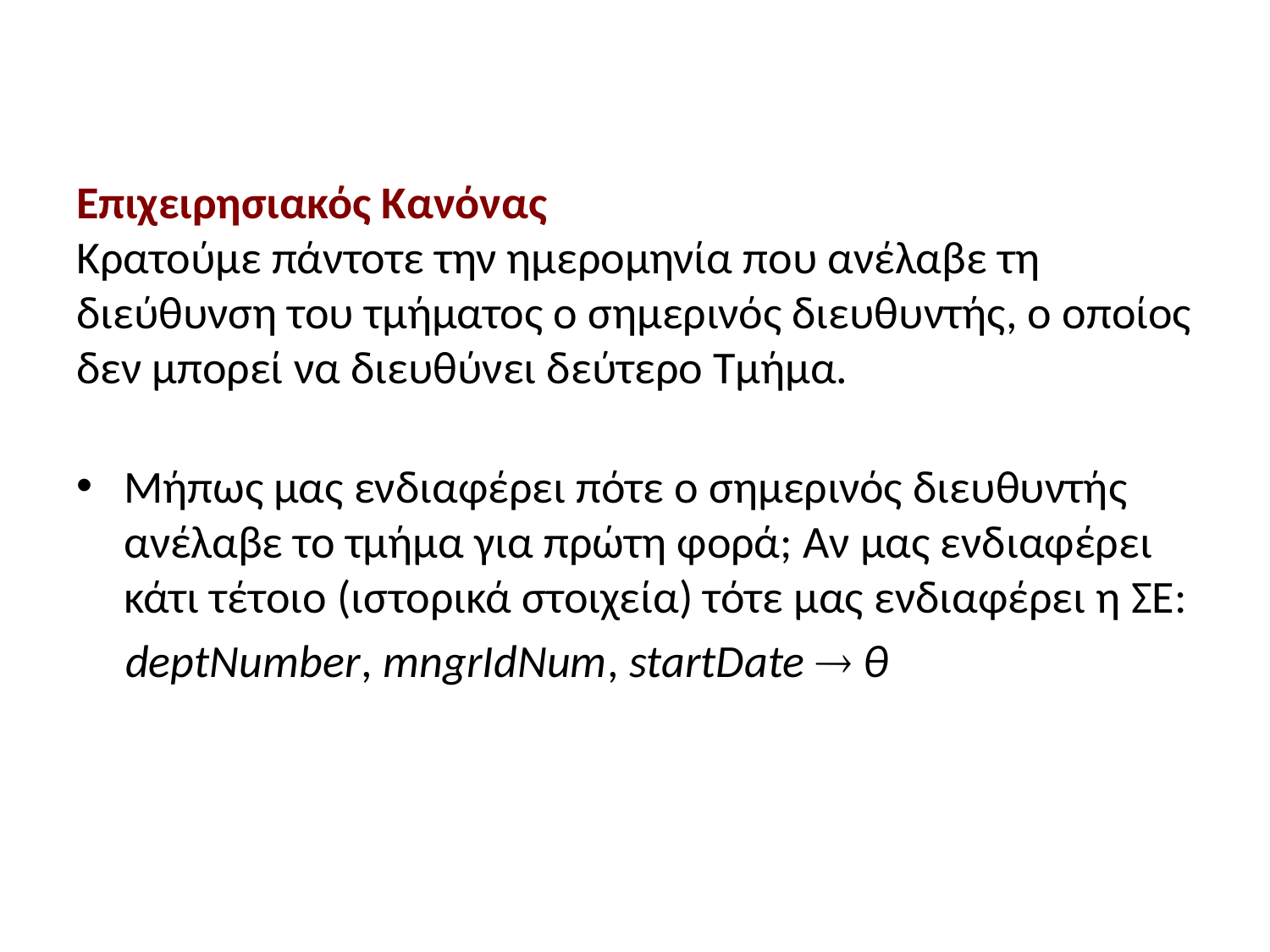

#
Επιχειρησιακός Κανόνας
Κρατούμε πάντοτε την ημερομηνία που ανέλαβε τη διεύθυνση του τμήματος ο σημερινός διευθυντής, ο οποίος δεν μπορεί να διευθύνει δεύτερο Τμήμα.
Μήπως μας ενδιαφέρει πότε ο σημερινός διευθυντής ανέλαβε το τμήμα για πρώτη φορά; Αν μας ενδιαφέρει κάτι τέτοιο (ιστορικά στοιχεία) τότε μας ενδιαφέρει η ΣΕ:
deptNumber, mngrIdNum, startDate → θ